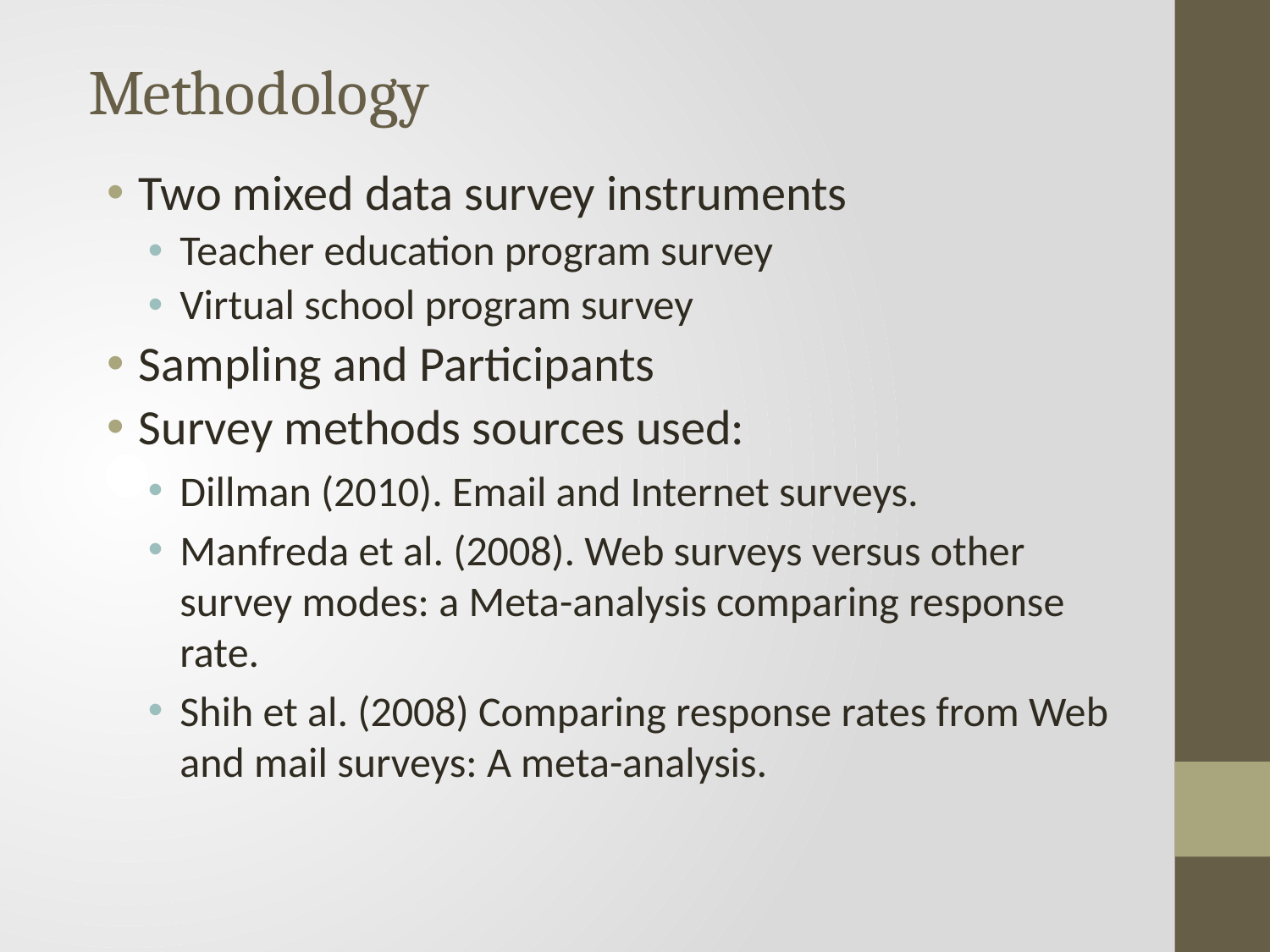

# Methodology
Two mixed data survey instruments
Teacher education program survey
Virtual school program survey
Sampling and Participants
Survey methods sources used:
Dillman (2010). Email and Internet surveys.
Manfreda et al. (2008). Web surveys versus other survey modes: a Meta-analysis comparing response rate.
Shih et al. (2008) Comparing response rates from Web and mail surveys: A meta-analysis.